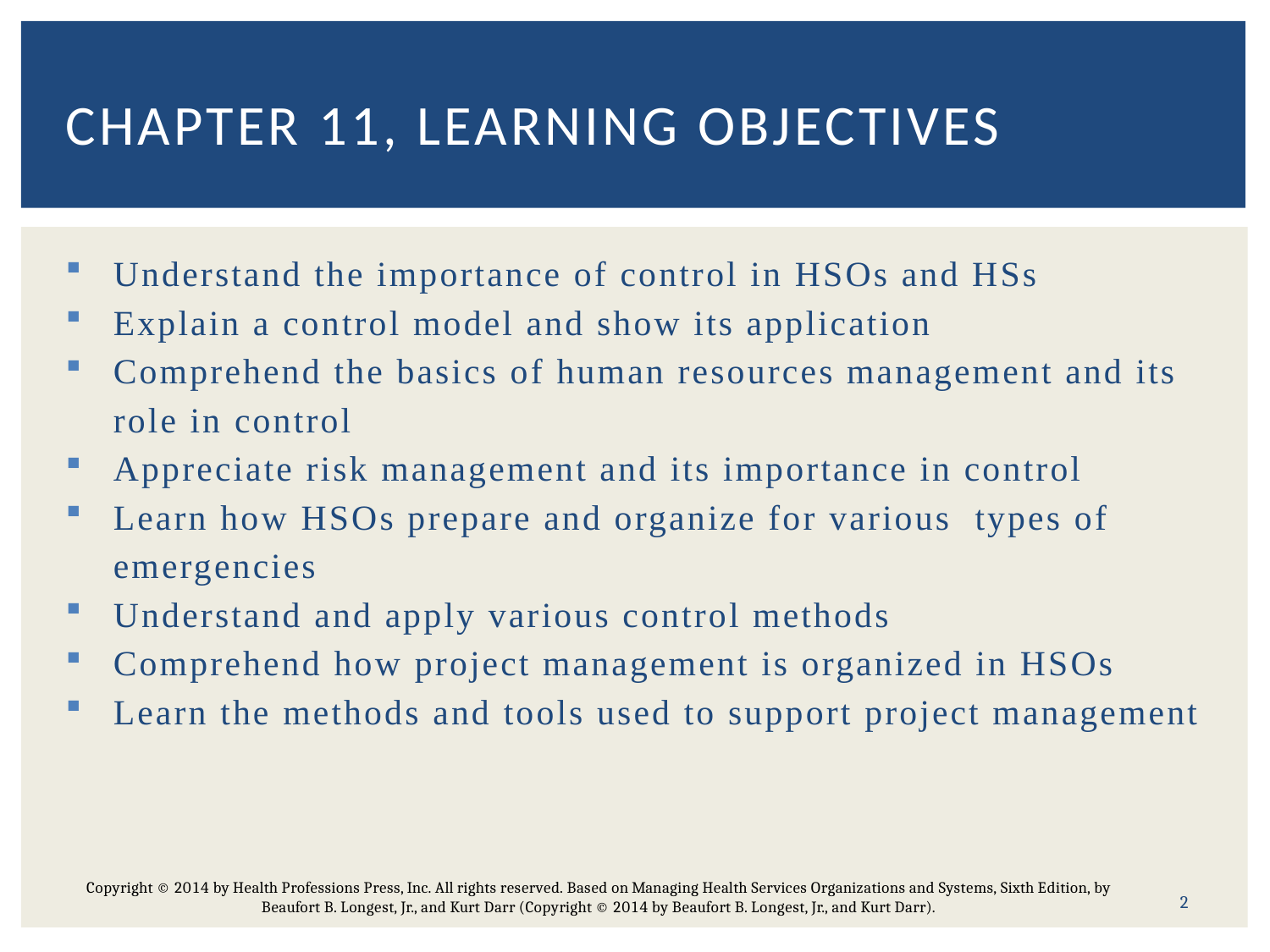

# Chapter 11, Learning objectives
Understand the importance of control in HSOs and HSs
Explain a control model and show its application
Comprehend the basics of human resources management and its role in control
Appreciate risk management and its importance in control
Learn how HSOs prepare and organize for various  types of emergencies
Understand and apply various control methods
Comprehend how project management is organized in HSOs
Learn the methods and tools used to support project management

2